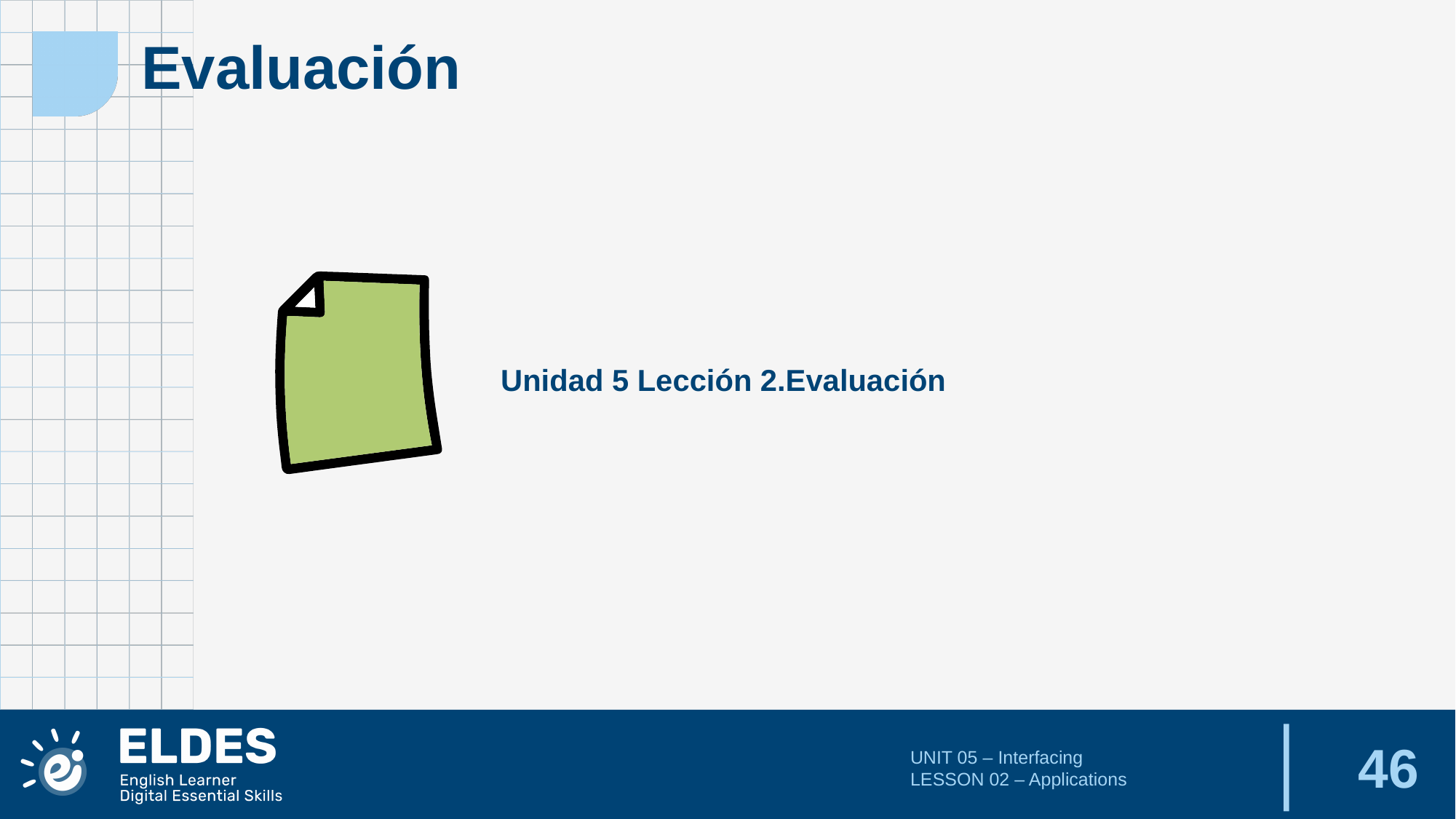

Evaluación

Unidad 5 Lección 2.Evaluación
46
UNIT 05 – Interfacing
LESSON 02 – Applications